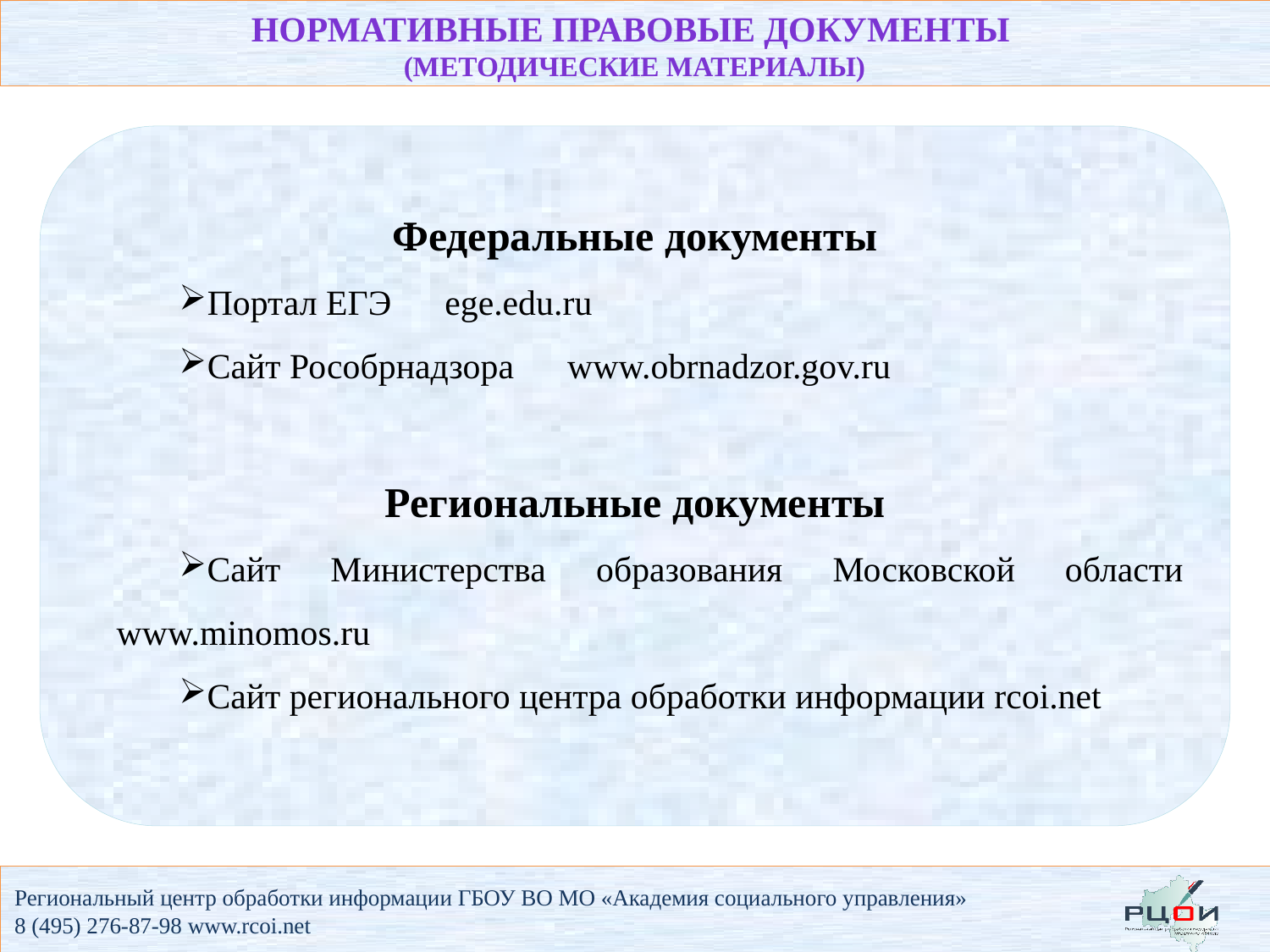

НОРМАТИВНЫЕ ПРАВОВЫЕ ДОКУМЕНТЫ
(МЕТОДИЧЕСКИЕ МАТЕРИАЛЫ)
Федеральные документы
Портал ЕГЭ      ege.edu.ru
Сайт Рособрнадзора      www.obrnadzor.gov.ru

Региональные документы
Сайт Министерства образования Московской области www.minomos.ru
Сайт регионального центра обработки информации rcoi.net